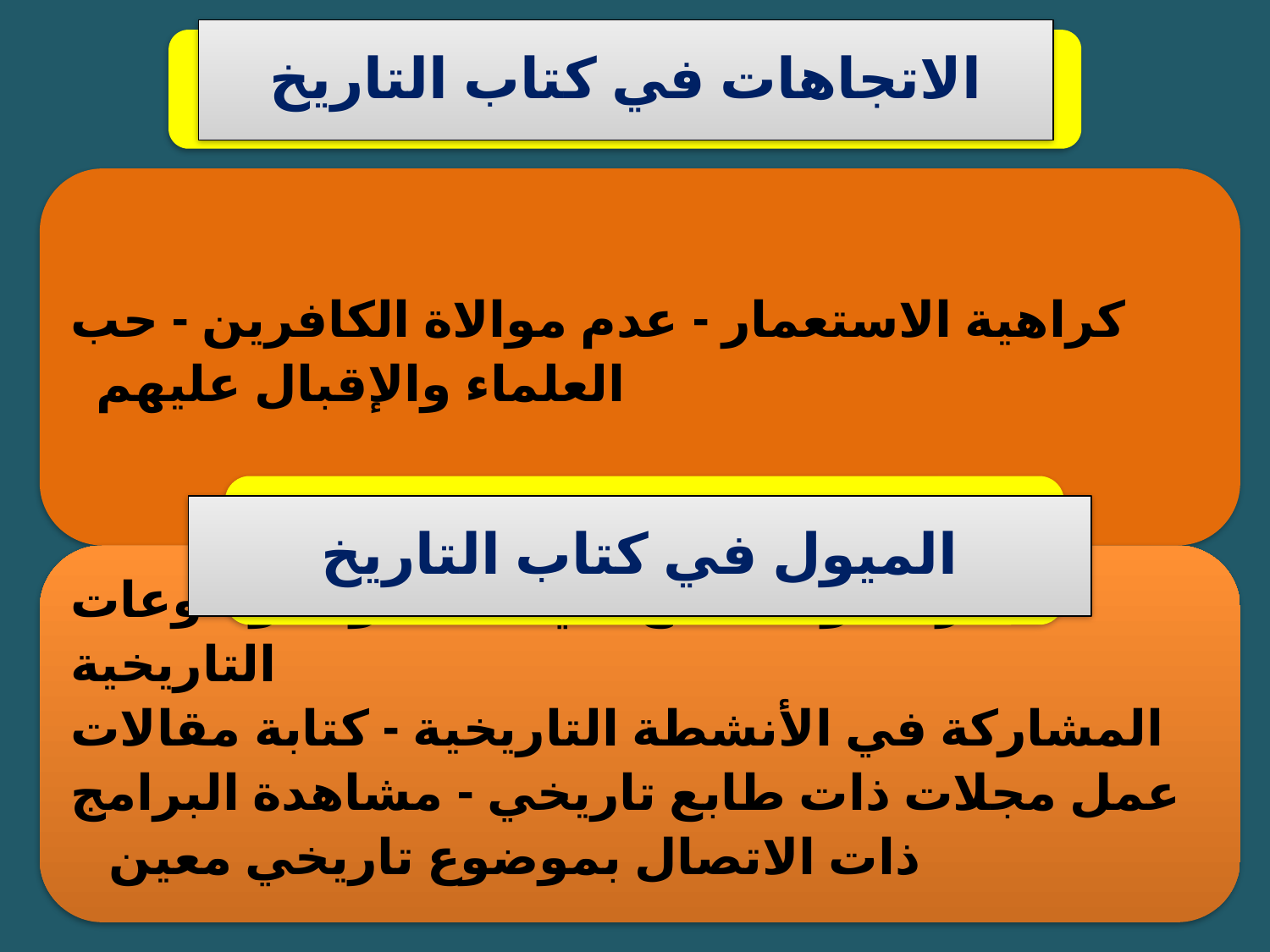

الاتجاهات في كتاب التاريخ

الميول في كتاب التاريخ